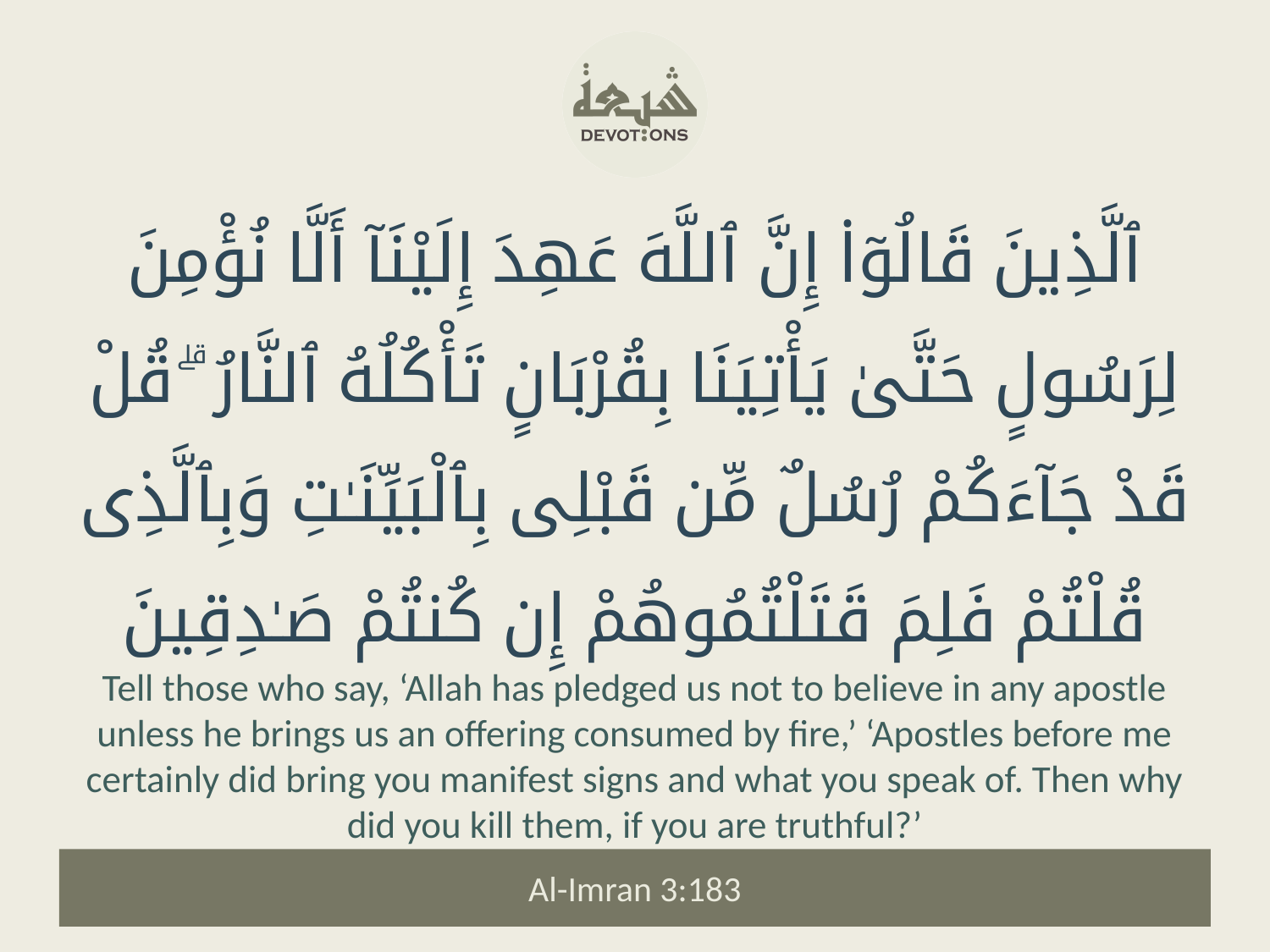

ٱلَّذِينَ قَالُوٓا۟ إِنَّ ٱللَّهَ عَهِدَ إِلَيْنَآ أَلَّا نُؤْمِنَ لِرَسُولٍ حَتَّىٰ يَأْتِيَنَا بِقُرْبَانٍ تَأْكُلُهُ ٱلنَّارُ ۗ قُلْ قَدْ جَآءَكُمْ رُسُلٌ مِّن قَبْلِى بِٱلْبَيِّنَـٰتِ وَبِٱلَّذِى قُلْتُمْ فَلِمَ قَتَلْتُمُوهُمْ إِن كُنتُمْ صَـٰدِقِينَ
Tell those who say, ‘Allah has pledged us not to believe in any apostle unless he brings us an offering consumed by fire,’ ‘Apostles before me certainly did bring you manifest signs and what you speak of. Then why did you kill them, if you are truthful?’
Al-Imran 3:183